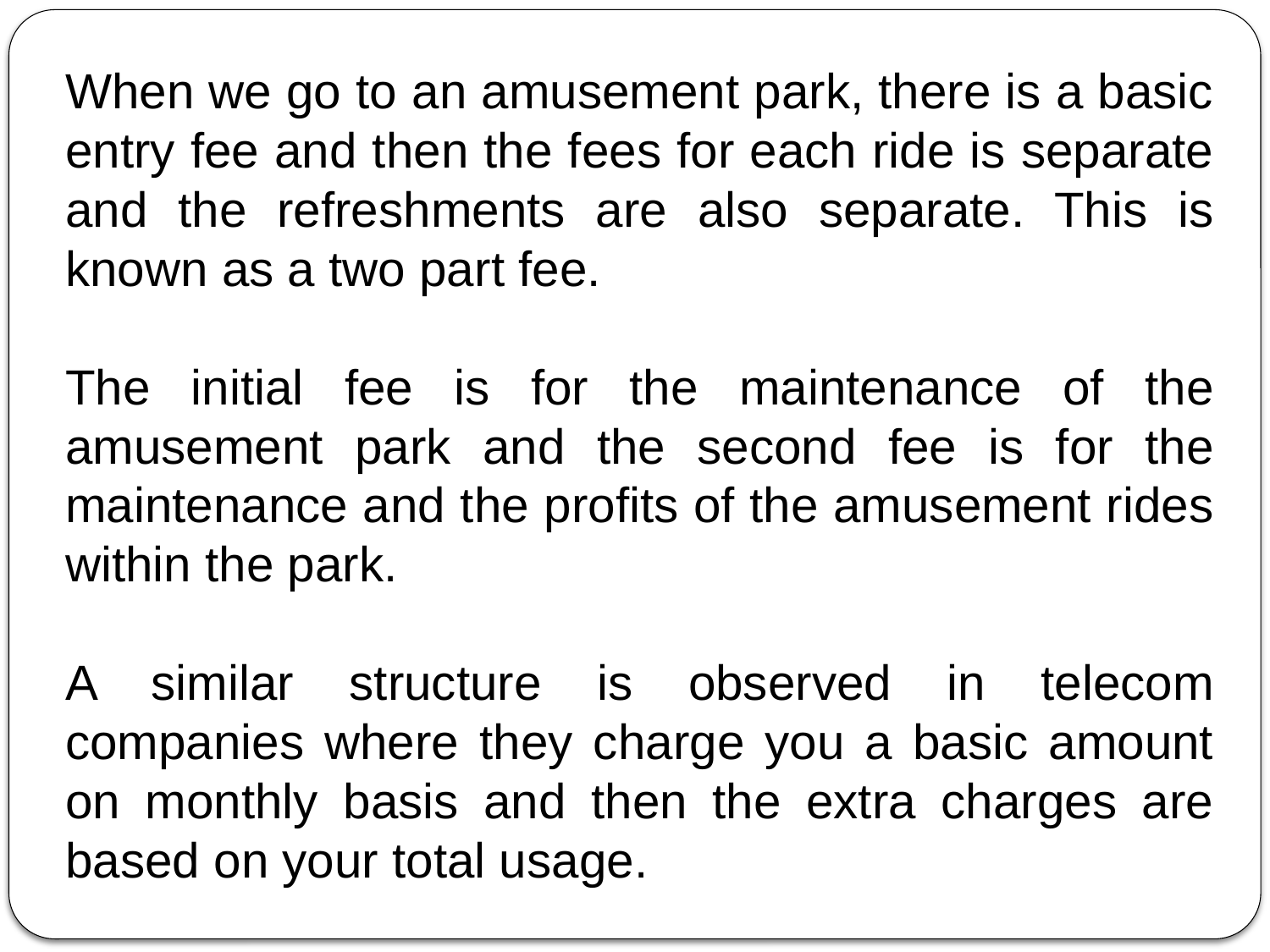

When we go to an amusement park, there is a basic entry fee and then the fees for each ride is separate and the refreshments are also separate. This is known as a two part fee.

The initial fee is for the maintenance of the amusement park and the second fee is for the maintenance and the profits of the amusement rides within the park.

A similar structure is observed in telecom companies where they charge you a basic amount on monthly basis and then the extra charges are based on your total usage.